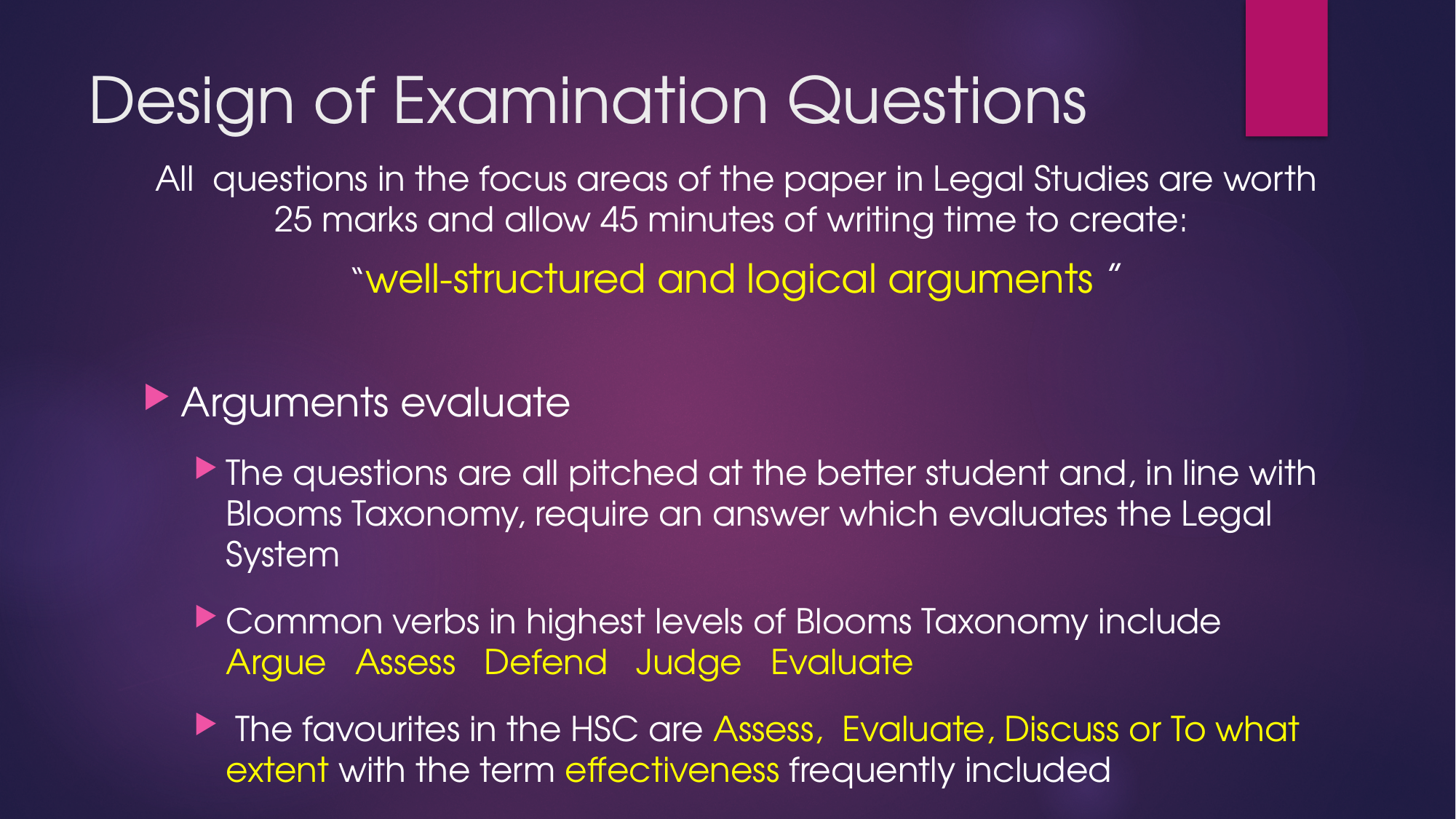

# Design of Examination Questions
All  questions in the focus areas of the paper in Legal Studies are worth 25 marks and allow 45 minutes of writing time to create:
“well-structured and logical arguments ”

Arguments evaluate
The questions are all pitched at the better student and, in line with Blooms Taxonomy, require an answer which evaluates the Legal System
Common verbs in highest levels of Blooms Taxonomy include  Argue   Assess   Defend   Judge   Evaluate
 The favourites in the HSC are Assess,  Evaluate, Discuss or To what extent with the term effectiveness frequently included